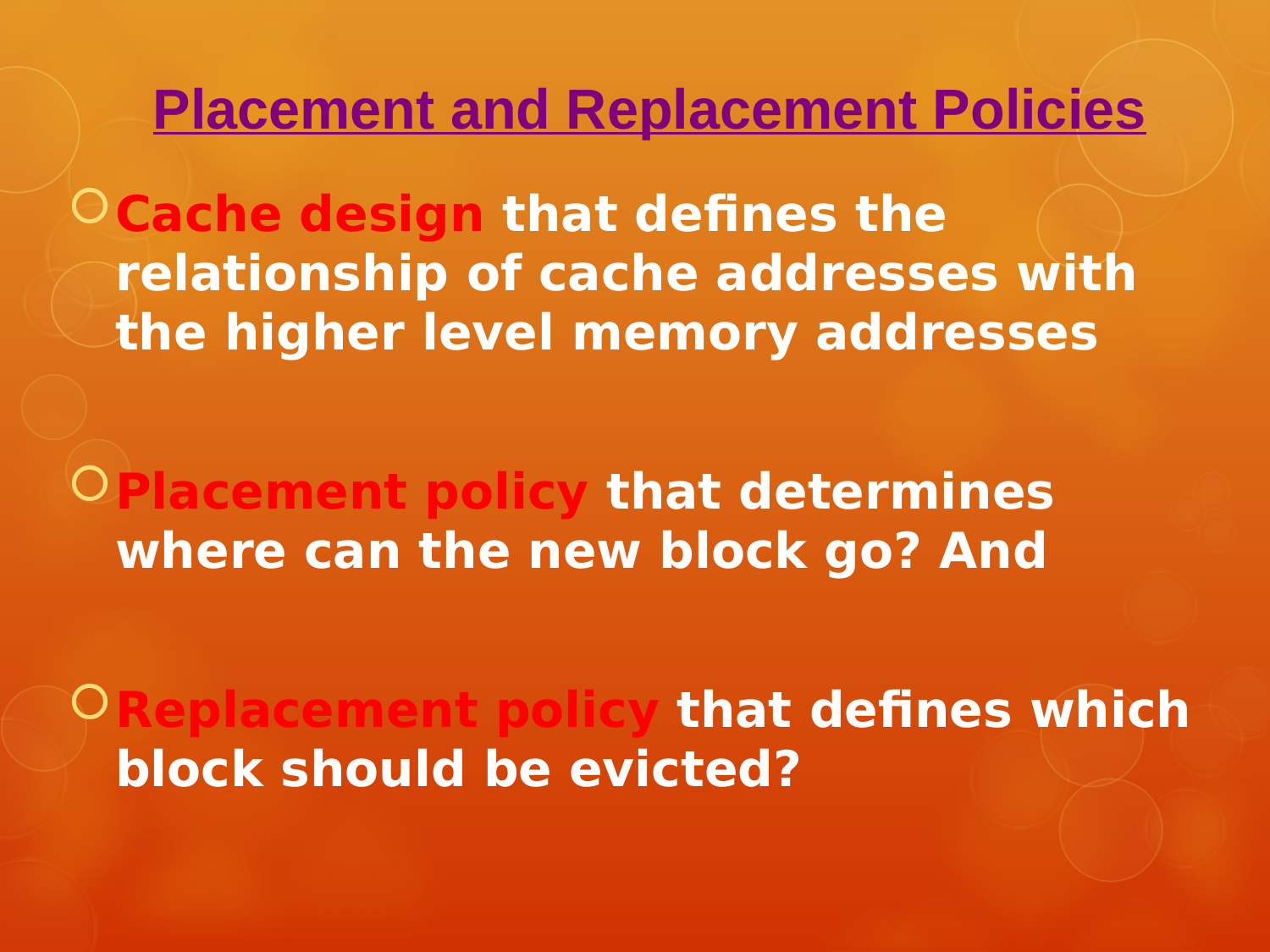

Placement and Replacement Policies
Cache design that defines the relationship of cache addresses with the higher level memory addresses

Placement policy that determines where can the new block go? And

Replacement policy that defines which block should be evicted?